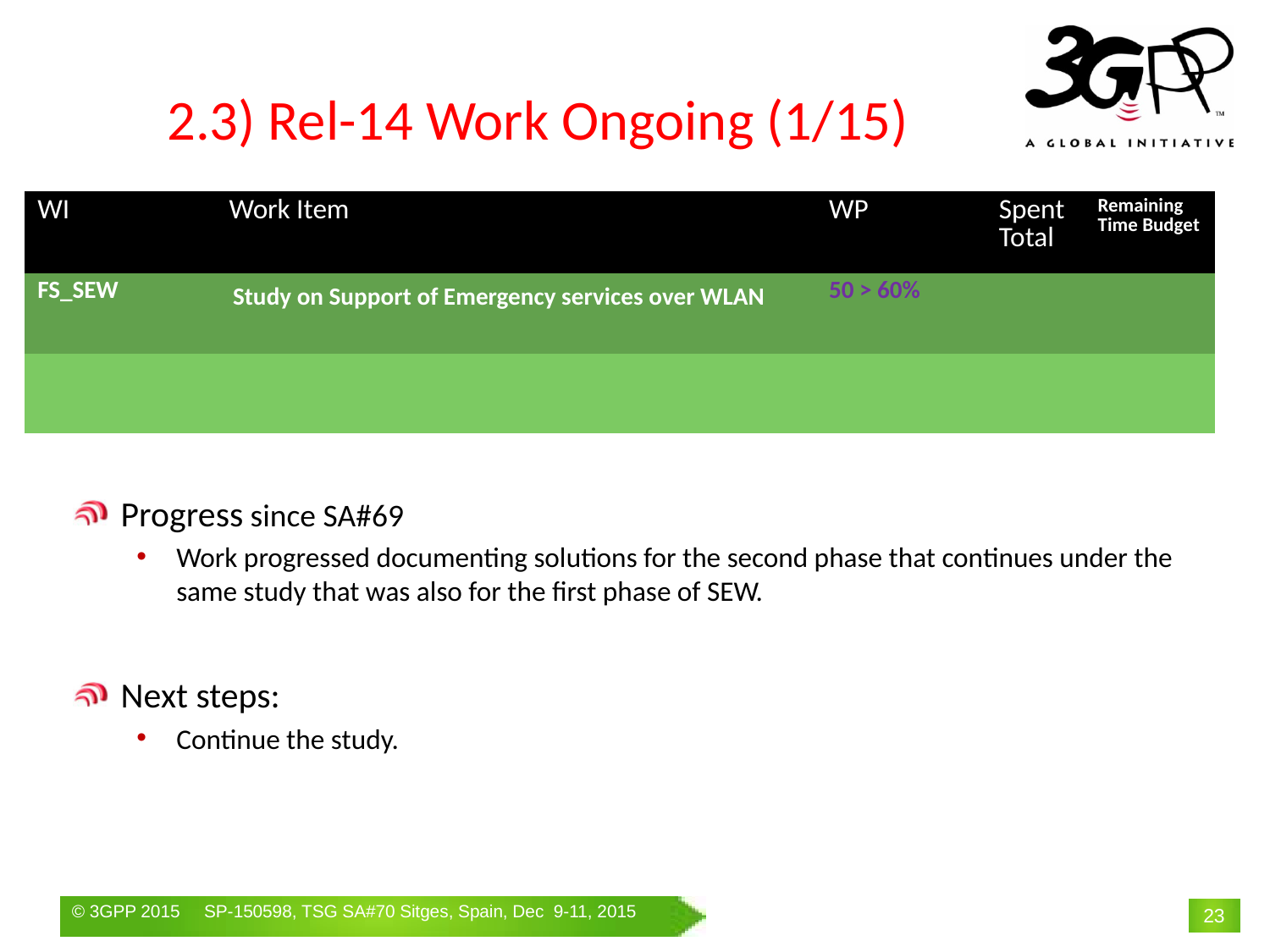

# 2.3) Rel-14 Work Ongoing (1/15)
| WI | Work Item | WP | Spent Total | Remaining Time Budget |
| --- | --- | --- | --- | --- |
| FS\_SEW | Study on Support of Emergency services over WLAN | 50 > 60% |  |  |
|  |  |  |  |  |
Progress since SA#69
Work progressed documenting solutions for the second phase that continues under the same study that was also for the first phase of SEW.

Next steps:
Continue the study.